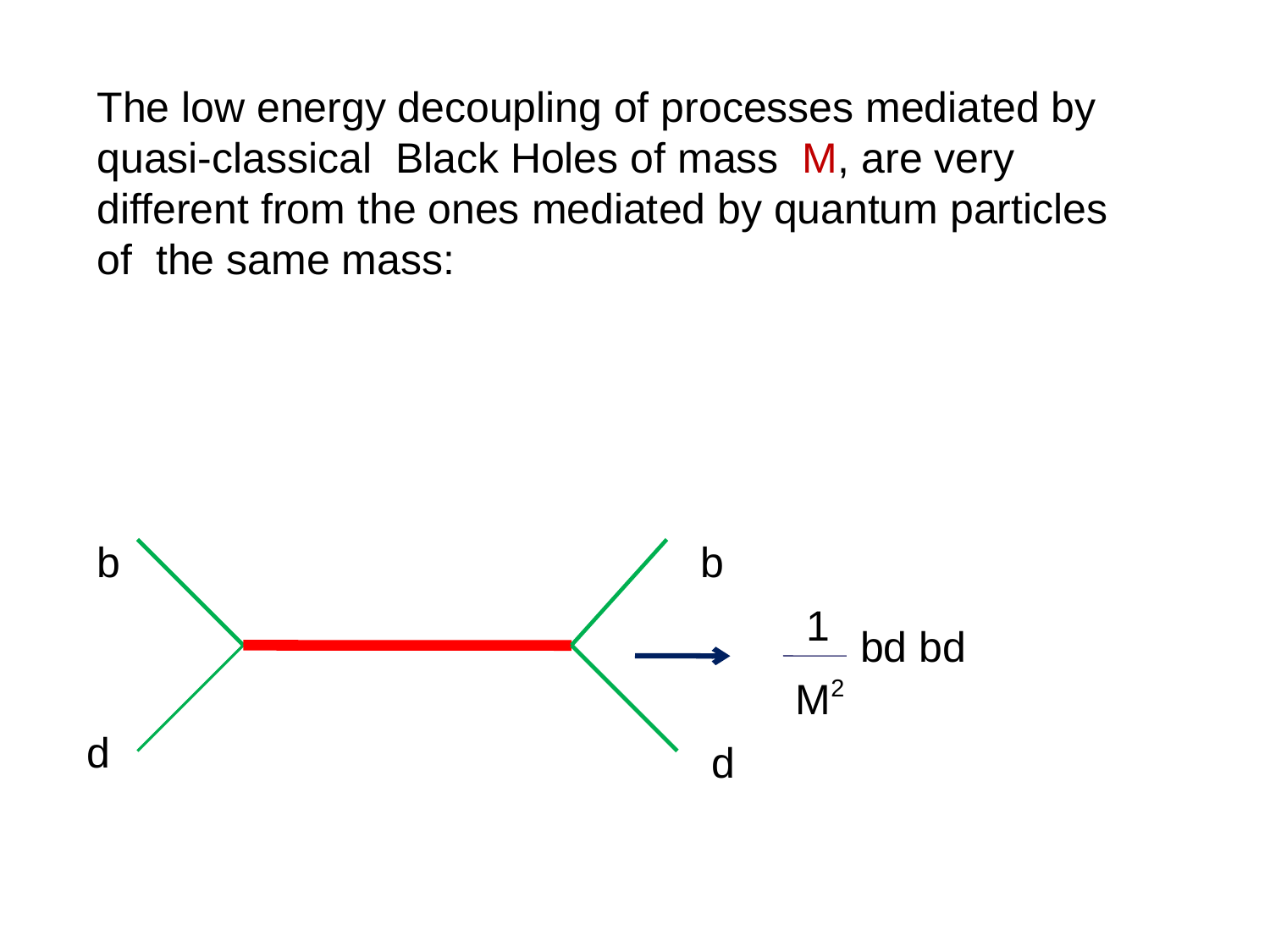

The low energy decoupling of processes mediated by quasi-classical  Black Holes of mass  M, are very different from the ones mediated by quantum particles of  the same mass:
b
b
1
 bd bd
M2
d
d